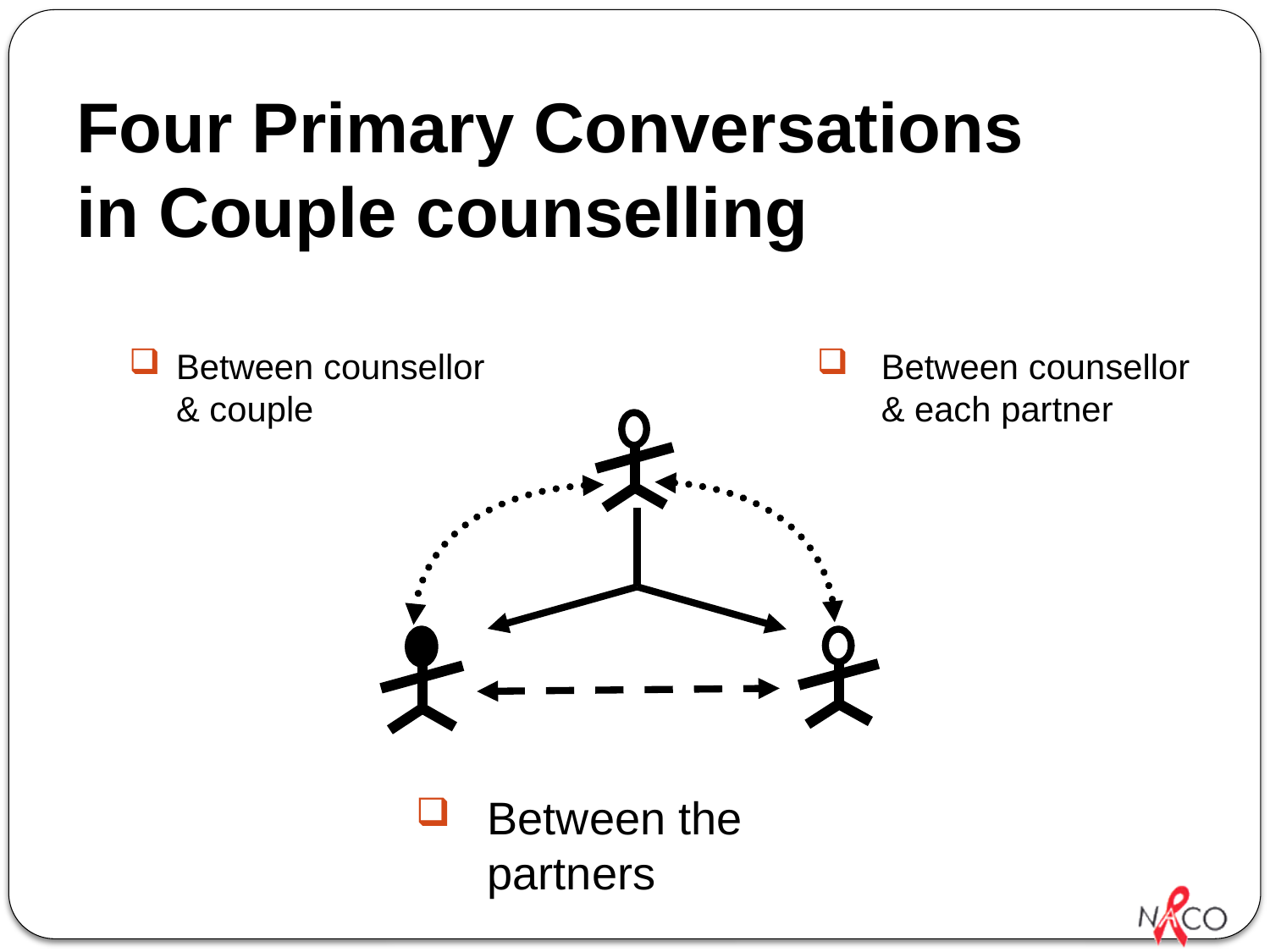

# Four Primary Conversations in Couple counselling
Between counsellor & couple
Between counsellor & each partner

Between the partners